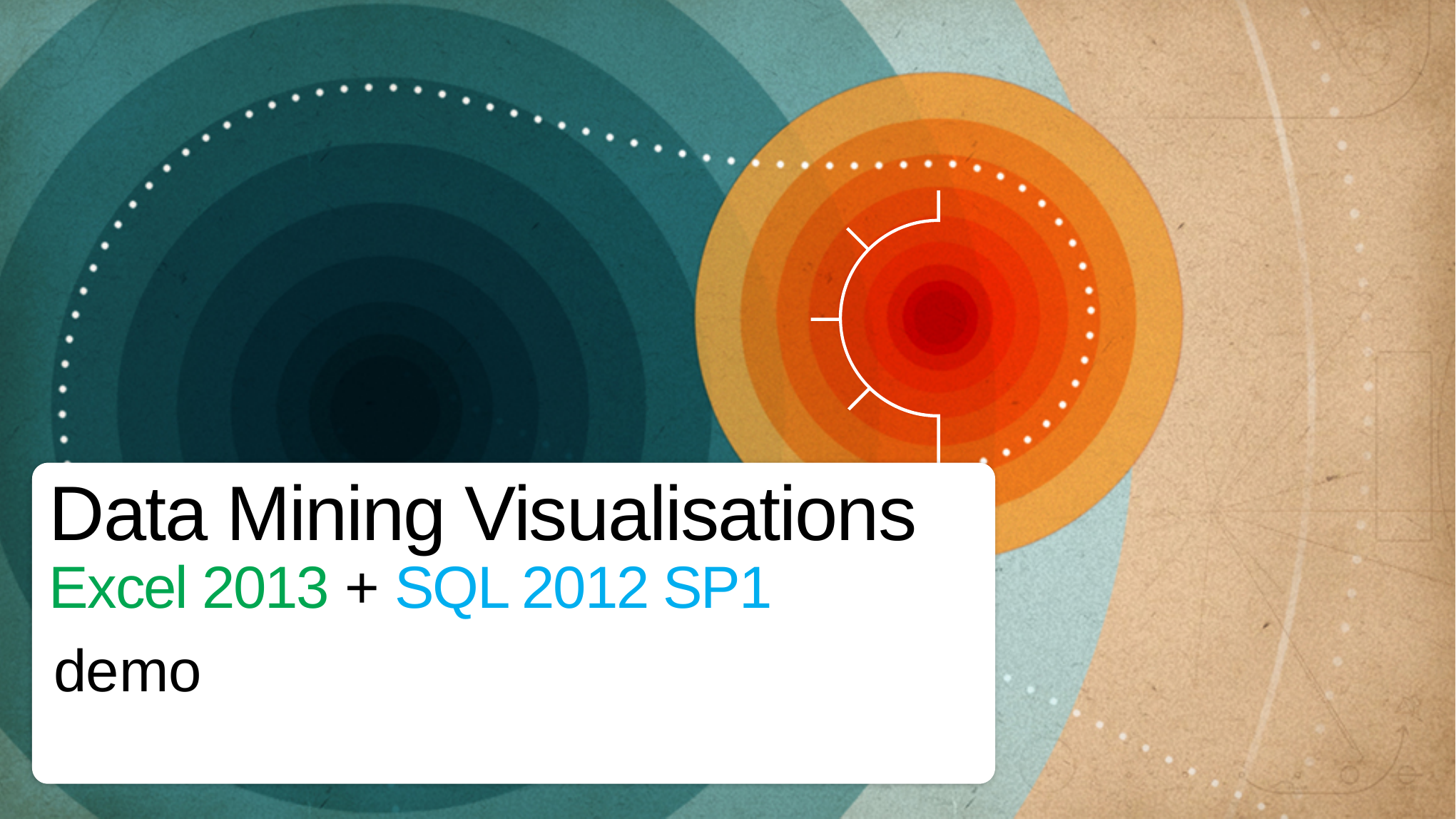

# Data Mining Visualisations Excel 2013 + SQL 2012 SP1
demo